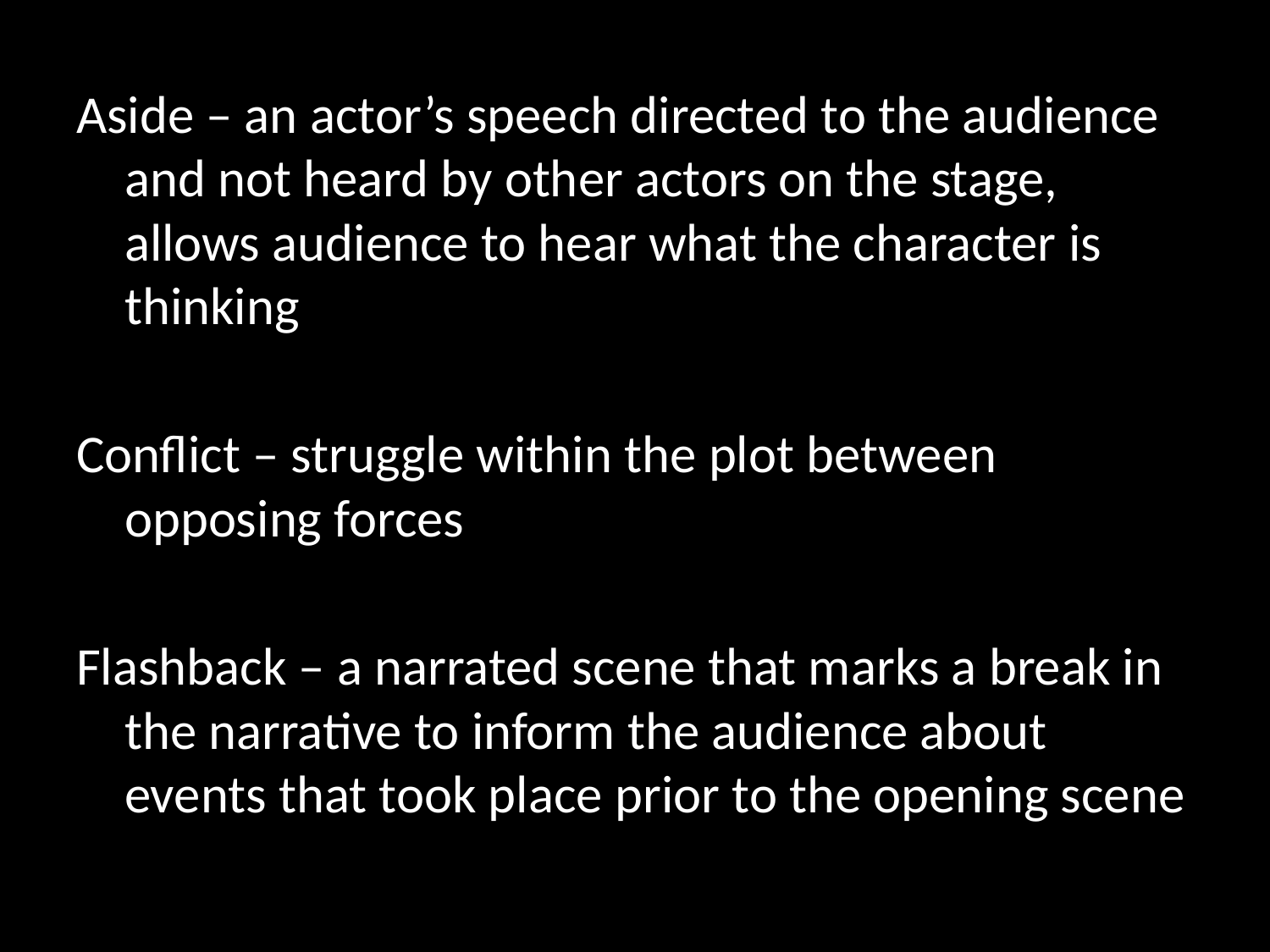

Aside – an actor’s speech directed to the audience and not heard by other actors on the stage, allows audience to hear what the character is thinking

Conflict – struggle within the plot between opposing forces

Flashback – a narrated scene that marks a break in the narrative to inform the audience about events that took place prior to the opening scene